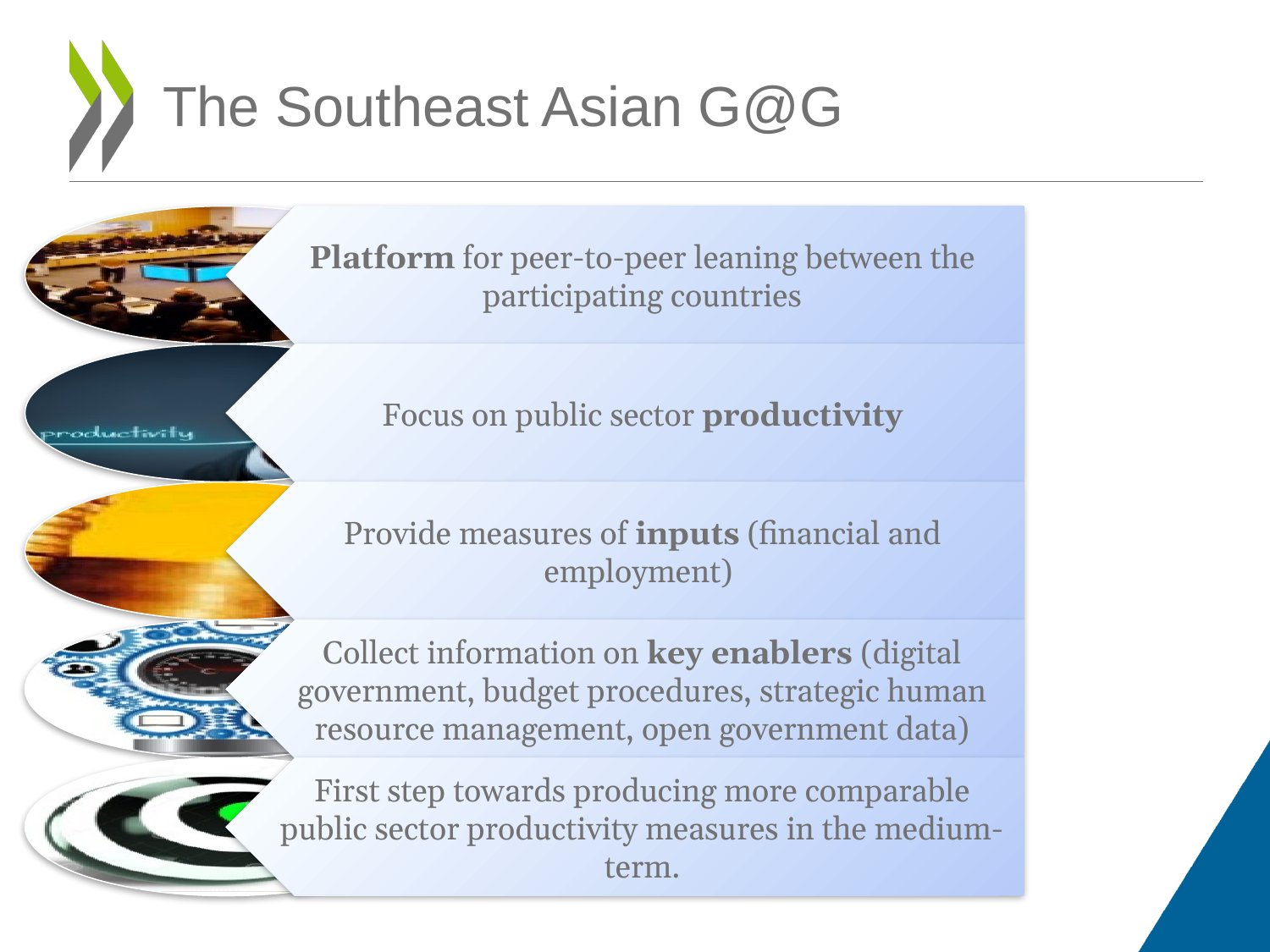

# The Southeast Asian G@G
Platform for peer-to-peer leaning between the participating countries
Focus on public sector productivity
Provide measures of inputs (financial and employment)
Collect information on key enablers (digital government, budget procedures, strategic human resource management, open government data)
First step towards producing more comparable public sector productivity measures in the medium-term.